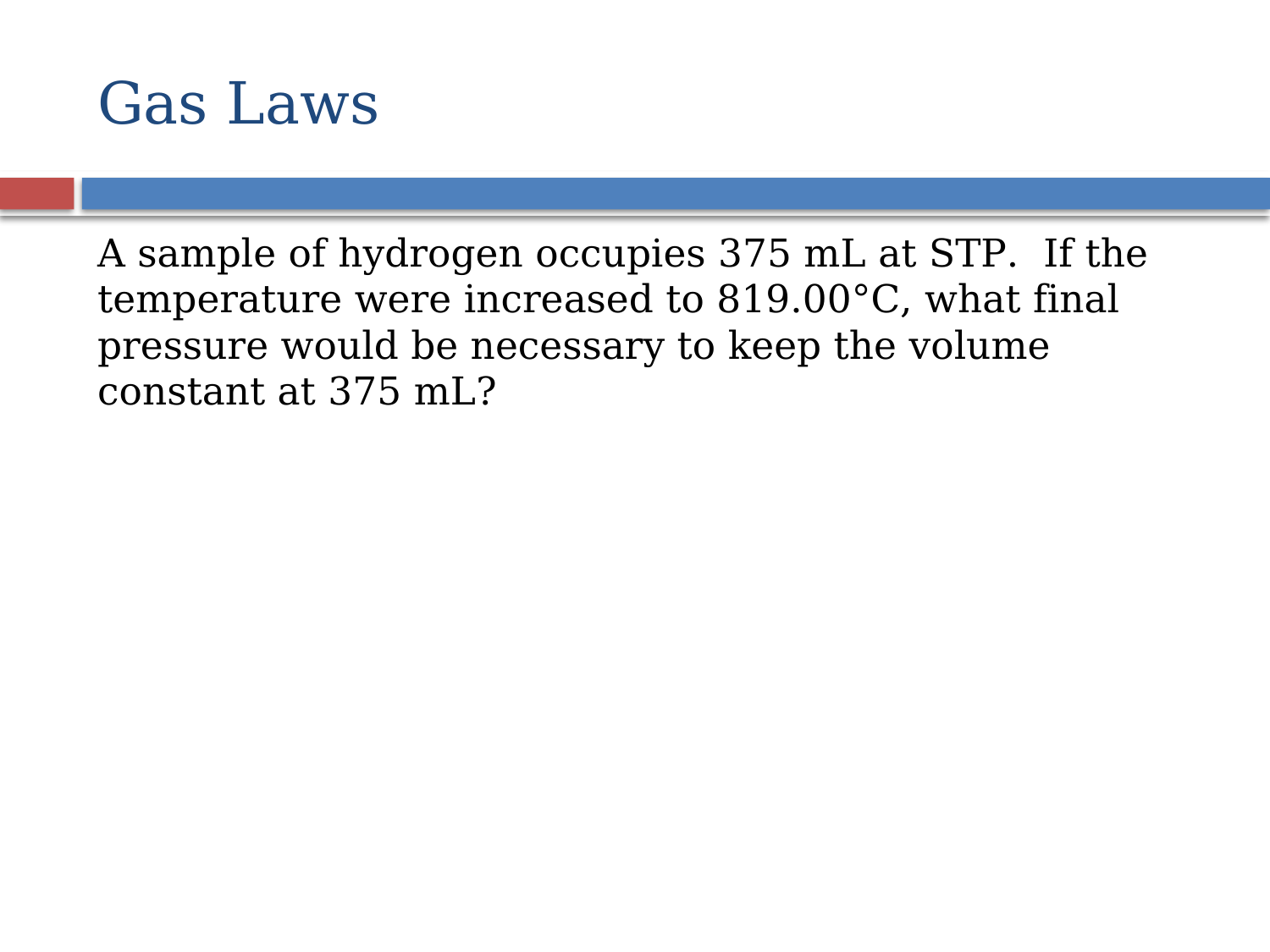

# Gas Laws
A sample of hydrogen occupies 375 mL at STP.  If the temperature were increased to 819.00°C, what final pressure would be necessary to keep the volume constant at 375 mL?